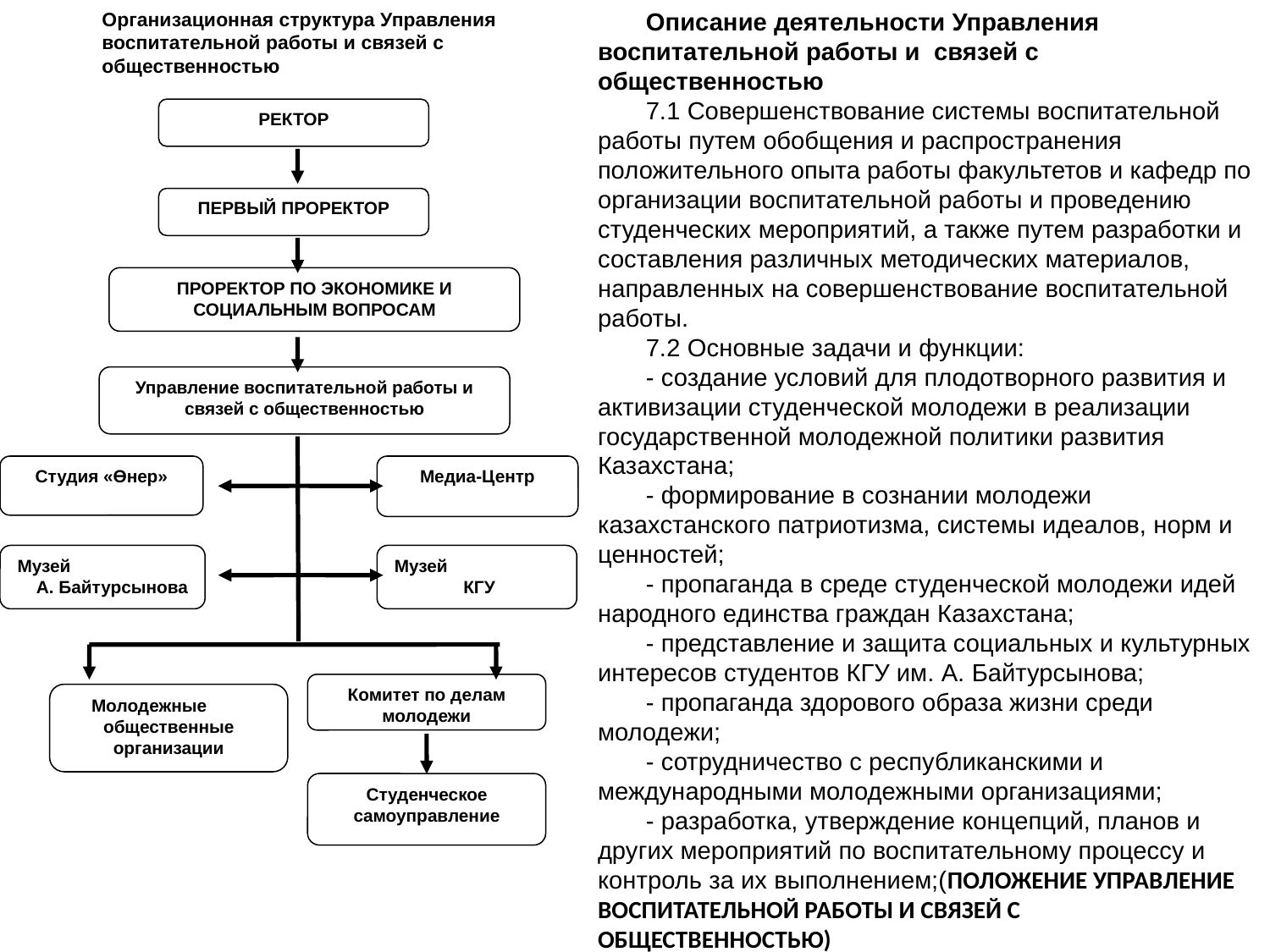

Организационная структура Управления
воспитательной работы и связей с общественностью

Описание деятельности Управления воспитательной работы и  связей с общественностью
7.1 Совершенствование системы воспитательной работы путем обобщения и распространения положительного опыта работы факультетов и кафедр по организации воспитательной работы и проведению студенческих мероприятий, а также путем разработки и составления различных методических материалов, направленных на совершенствование воспитательной работы.
7.2 Основные задачи и функции:
- создание условий для плодотворного развития и активизации студенческой молодежи в реализации государственной молодежной политики развития Казахстана;
- формирование в сознании молодежи казахстанского патриотизма, системы идеалов, норм и ценностей;
- пропаганда в среде студенческой молодежи идей народного единства граждан Казахстана;
- представление и защита социальных и культурных интересов студентов КГУ им. А. Байтурсынова;
- пропаганда здорового образа жизни среди молодежи;
- сотрудничество с республиканскими и международными молодежными организациями;
- разработка, утверждение концепций, планов и других мероприятий по воспитательному процессу и контроль за их выполнением;(ПОЛОЖЕНИЕ УПРАВЛЕНИЕ ВОСПИТАТЕЛЬНОЙ РАБОТЫ И СВЯЗЕЙ С ОБЩЕСТВЕННОСТЬЮ)

РЕКТОР

ПЕРВЫЙ ПРОРЕКТОР

ПРОРЕКТОР ПО ЭКОНОМИКЕ И СОЦИАЛЬНЫМ ВОПРОСАМ

Управление воспитательной работы и связей с общественностью

Студия «Өнер»
Медиа-Центр

Музей                             А. Байтурсынова
Музей                         КГУ

Комитет по делам молодежи
Молодежные         общественные организации

Студенческое самоуправление